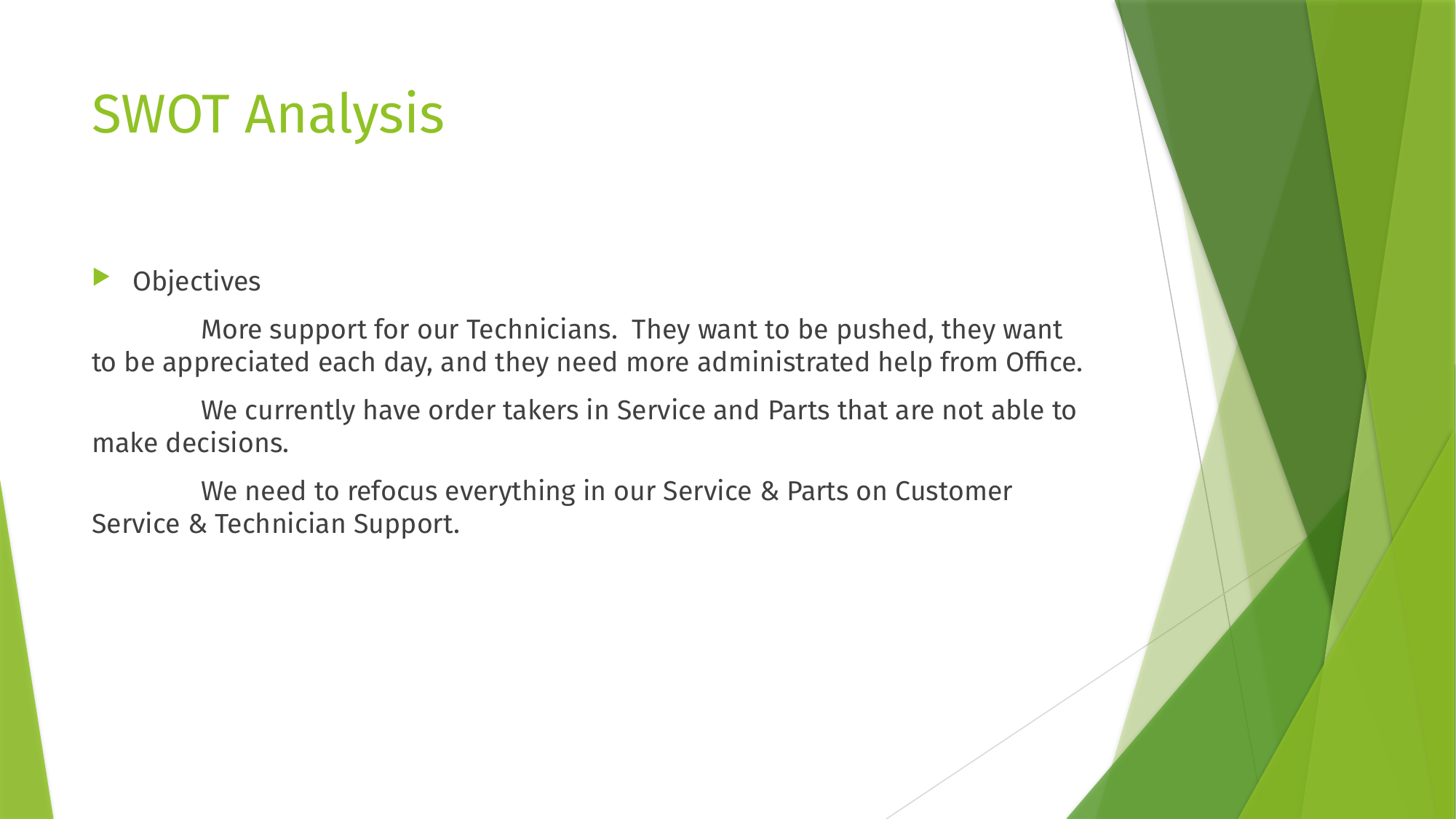

# SWOT Analysis
Objectives
	More support for our Technicians.  They want to be pushed, they want to be appreciated each day, and they need more administrated help from Office.
	We currently have order takers in Service and Parts that are not able to make decisions.
	We need to refocus everything in our Service & Parts on Customer Service & Technician Support.